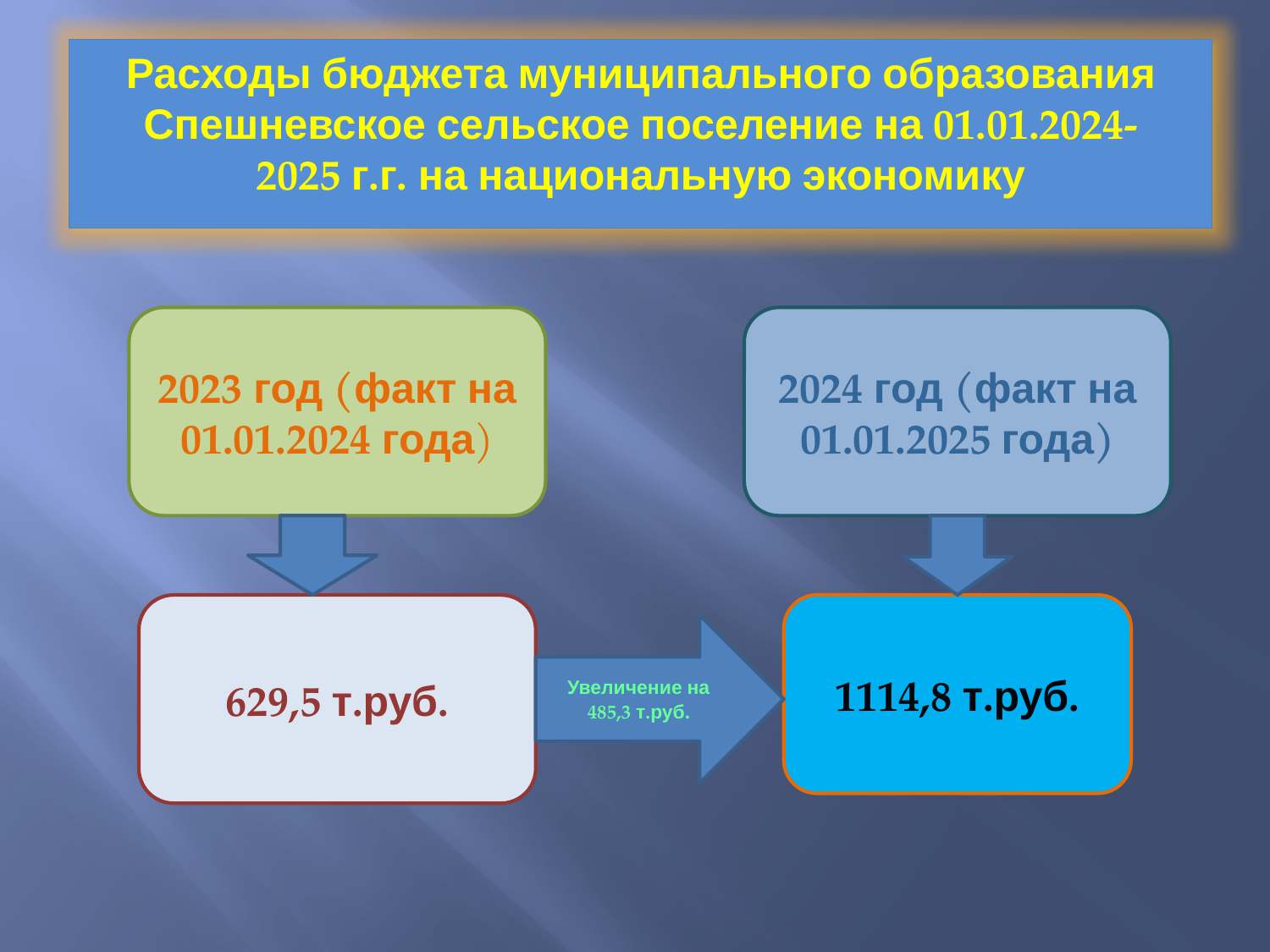

Расходы бюджета муниципального образования Спешневское сельское поселение на 01.01.2024-
2025 г.г. на национальную экономику
2023 год (факт на 01.01.2024 года)
2024 год (факт на 01.01.2025 года)

629,5 т.руб.
1114,8 т.руб.
Увеличение на 485,3 т.руб.